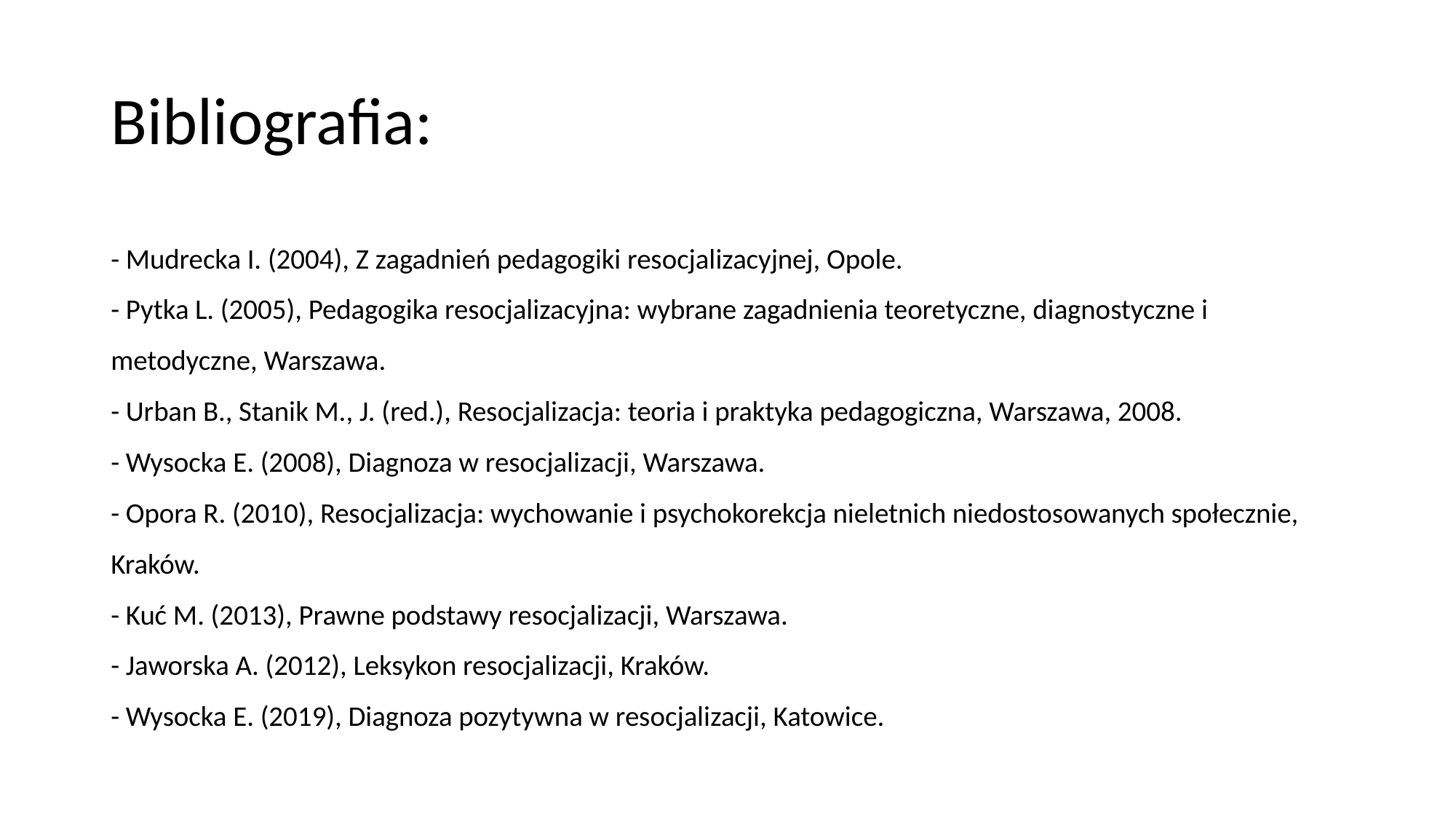

# Bibliografia:
- Mudrecka I. (2004), Z zagadnień pedagogiki resocjalizacyjnej, Opole.
- Pytka L. (2005), Pedagogika resocjalizacyjna: wybrane zagadnienia teoretyczne, diagnostyczne i metodyczne, Warszawa.
- Urban B., Stanik M., J. (red.), Resocjalizacja: teoria i praktyka pedagogiczna, Warszawa, 2008.
- Wysocka E. (2008), Diagnoza w resocjalizacji, Warszawa.
- Opora R. (2010), Resocjalizacja: wychowanie i psychokorekcja nieletnich niedostosowanych społecznie, Kraków.
- Kuć M. (2013), Prawne podstawy resocjalizacji, Warszawa.
- Jaworska A. (2012), Leksykon resocjalizacji, Kraków.
- Wysocka E. (2019), Diagnoza pozytywna w resocjalizacji, Katowice.